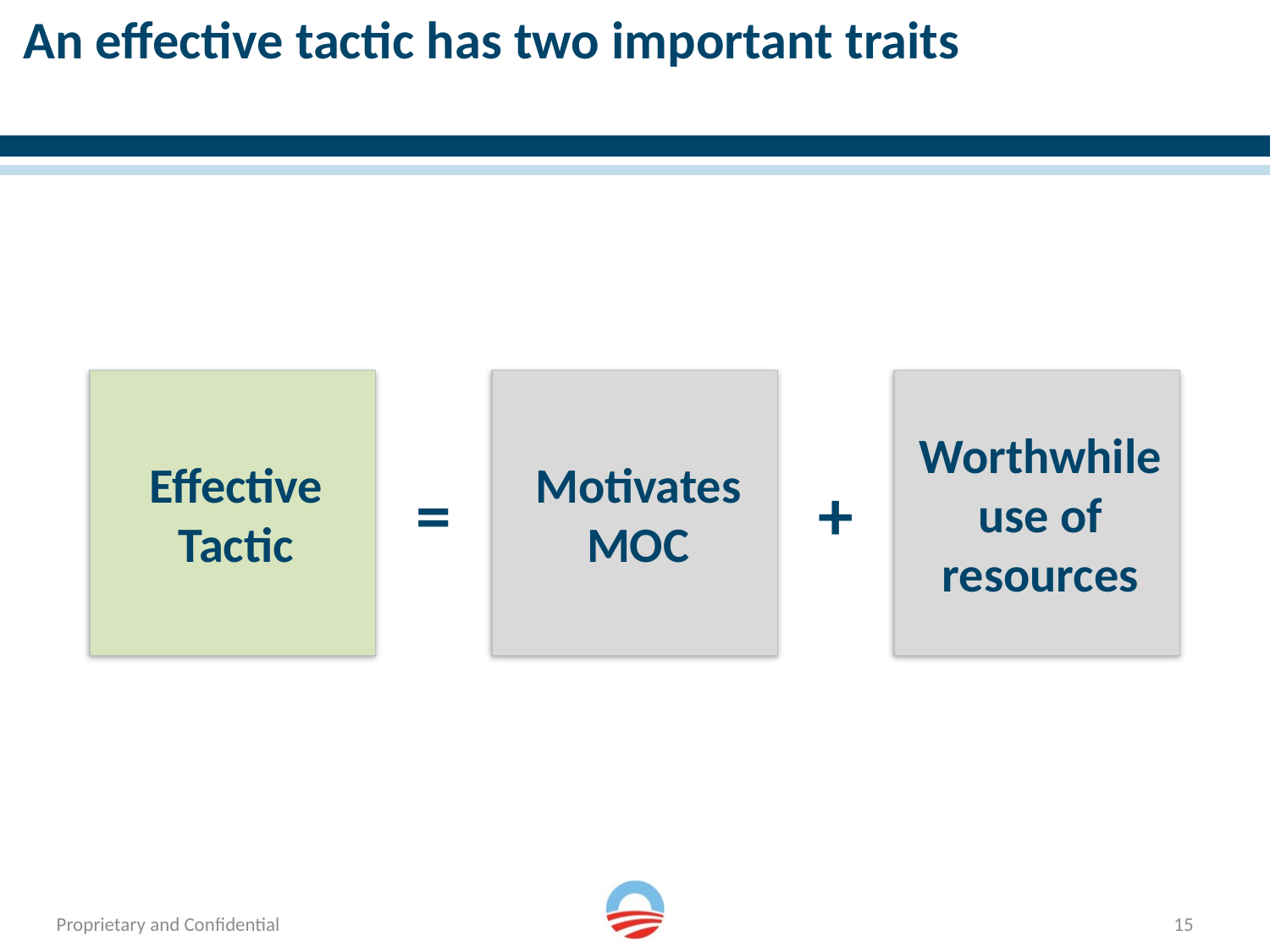

An effective tactic has two important traits
Effective Tactic
Motivates MOC
Worthwhile use of resources
=
+
15